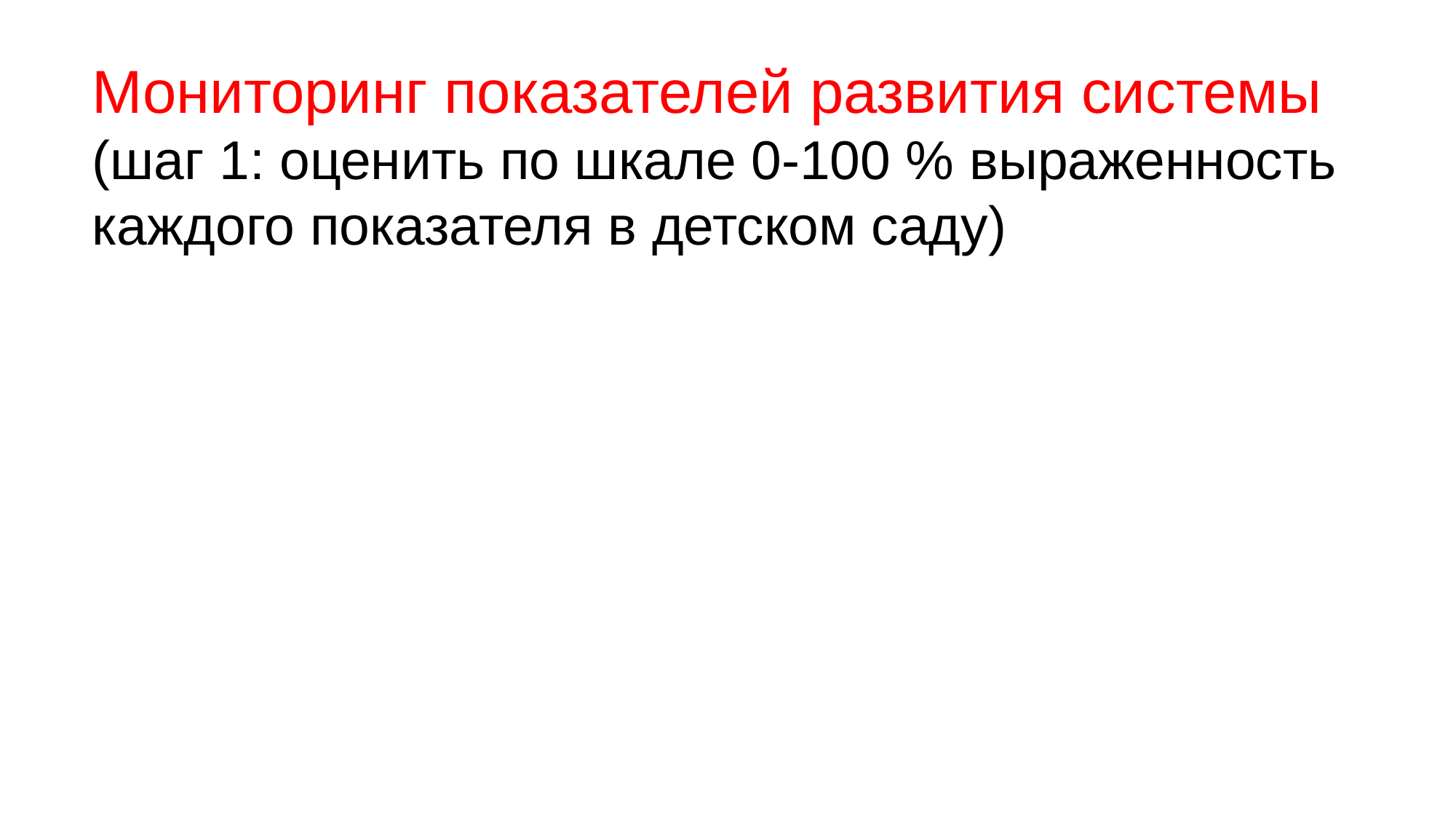

Мониторинг показателей развития системы
(шаг 1: оценить по шкале 0-100 % выраженность каждого показателя в детском саду)